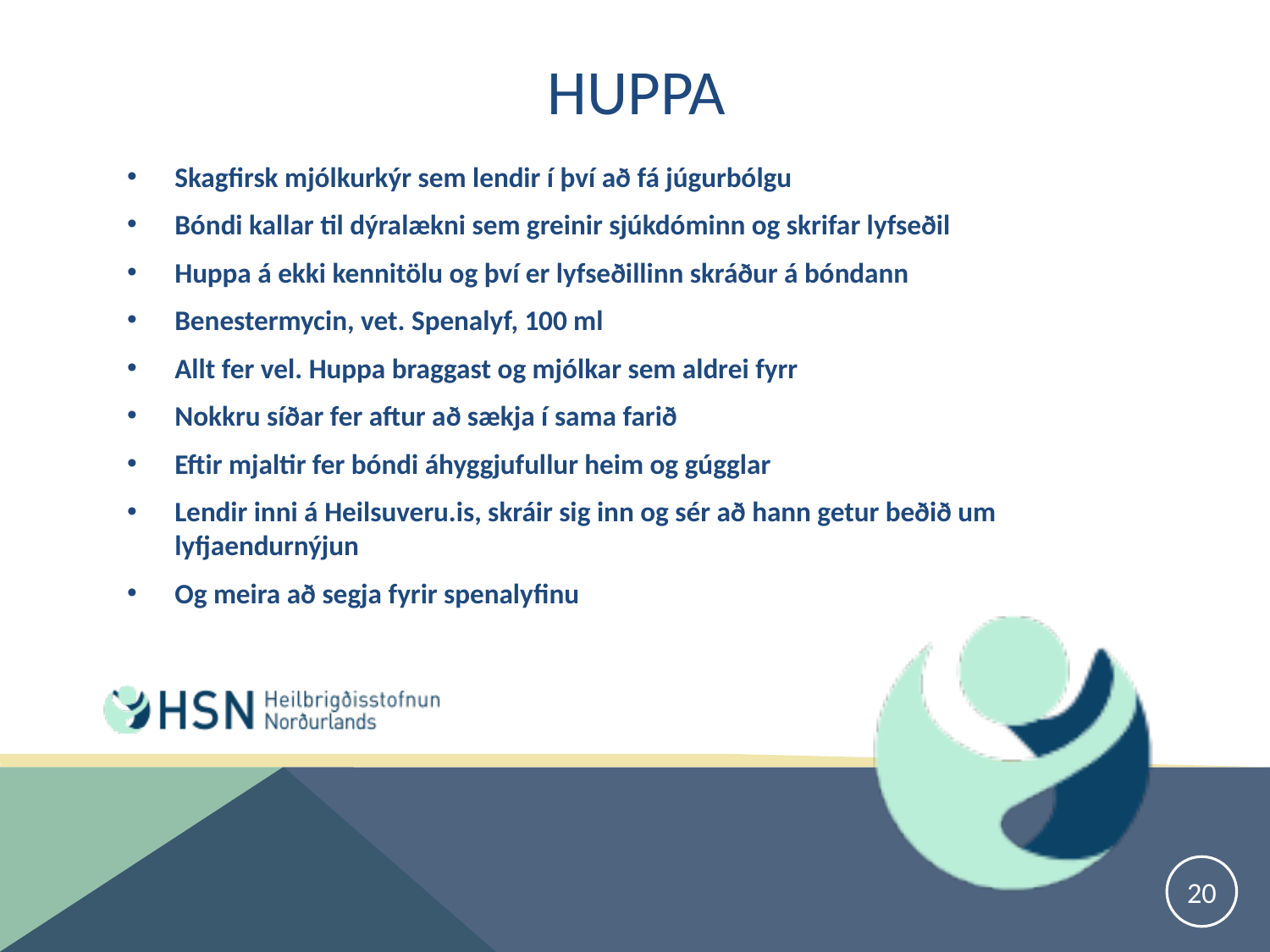

# Huppa
Skagfirsk mjólkurkýr sem lendir í því að fá júgurbólgu
Bóndi kallar til dýralækni sem greinir sjúkdóminn og skrifar lyfseðil
Huppa á ekki kennitölu og því er lyfseðillinn skráður á bóndann
Benestermycin, vet. Spenalyf, 100 ml
Allt fer vel. Huppa braggast og mjólkar sem aldrei fyrr
Nokkru síðar fer aftur að sækja í sama farið
Eftir mjaltir fer bóndi áhyggjufullur heim og gúgglar
Lendir inni á Heilsuveru.is, skráir sig inn og sér að hann getur beðið um lyfjaendurnýjun
Og meira að segja fyrir spenalyfinu

20